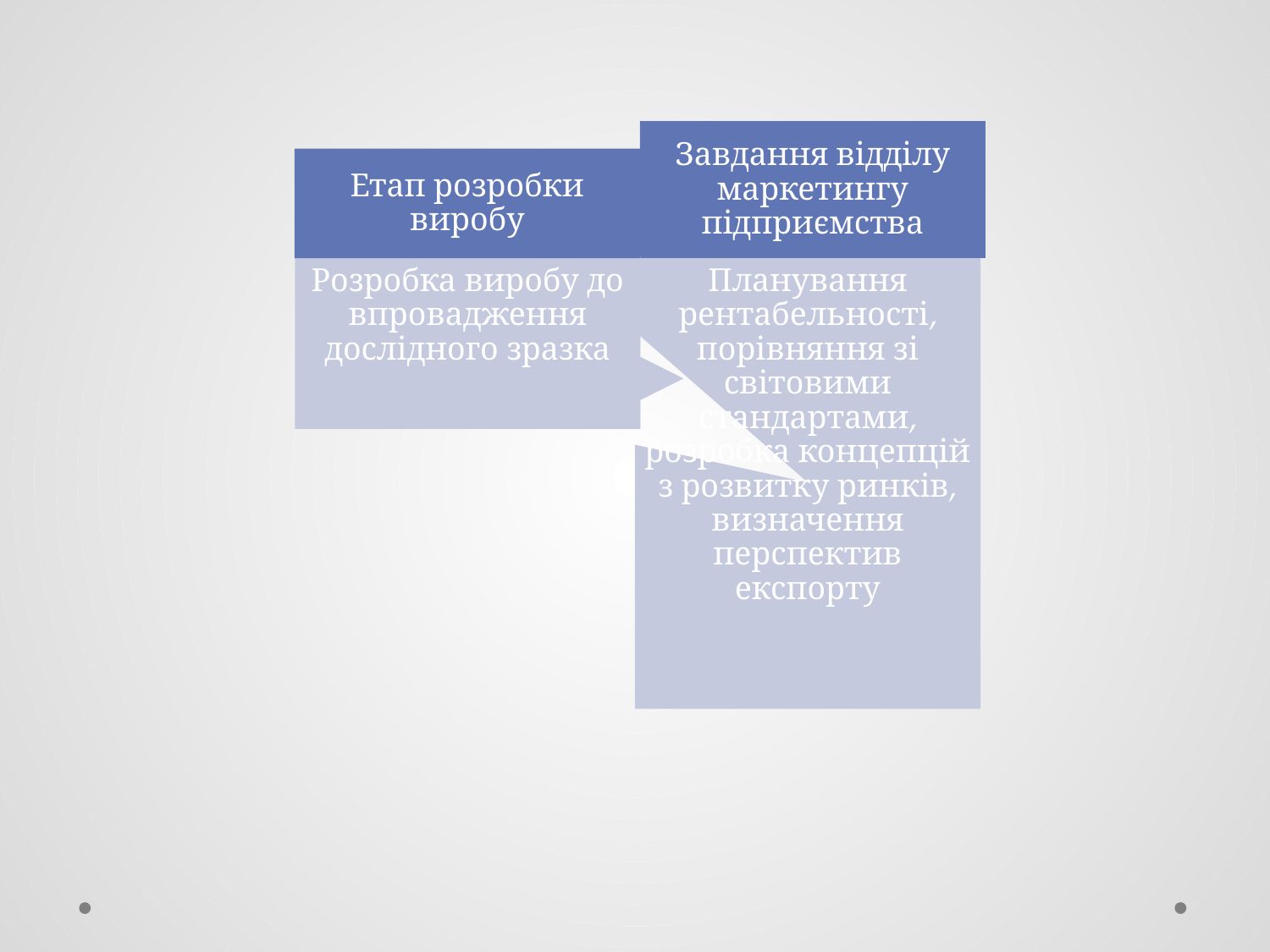

Планування рентабельності, порівняння зі світовими стандартами, розробка концепцій з розвитку ринків, визначення перспектив експорту
Завдання відділу маркетингу підприємства
Розробка виробу до впровадження дослідного зразка
Етап розробки виробу